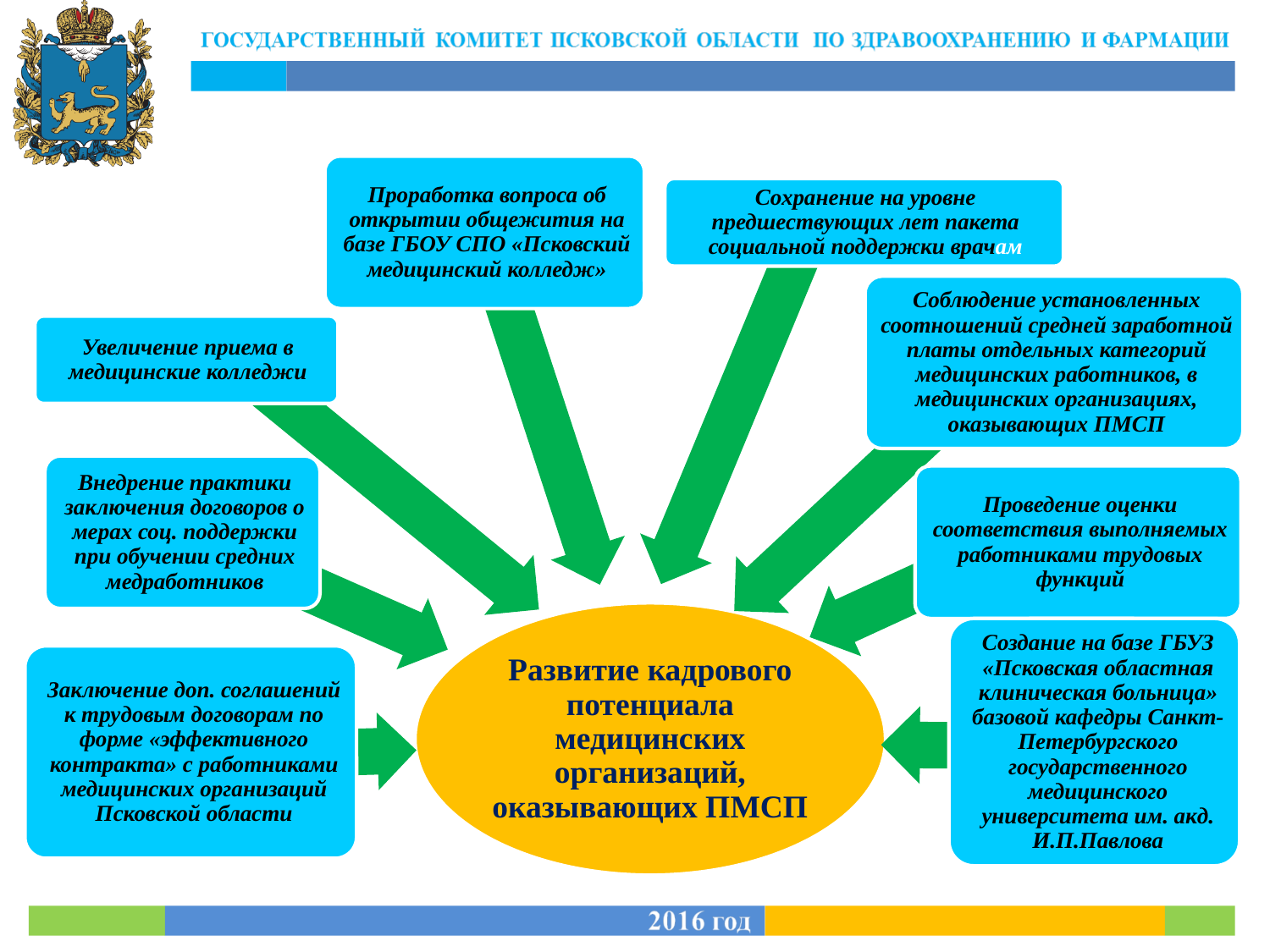

Развитие кадрового потенциала медицинских организаций, оказывающих ПМСП
Заключение доп. соглашений к трудовым договорам по форме «эффективного контракта» с работниками медицинских организаций Псковской области
Внедрение практики заключения договоров о мерах соц. поддержки при обучении средних медработников
Увеличение приема в медицинские колледжи
Проработка вопроса об открытии общежития на базе ГБОУ СПО «Псковский медицинский колледж»
Сохранение на уровне предшествующих лет пакета социальной поддержки врачам
Соблюдение установленных соотношений средней заработной платы отдельных категорий медицинских работников, в медицинских организациях, оказывающих ПМСП
Проведение оценки соответствия выполняемых работниками трудовых функций
Создание на базе ГБУЗ «Псковская областная клиническая больница» базовой кафедры Санкт-Петербургского государственного медицинского университета им. акд. И.П.Павлова